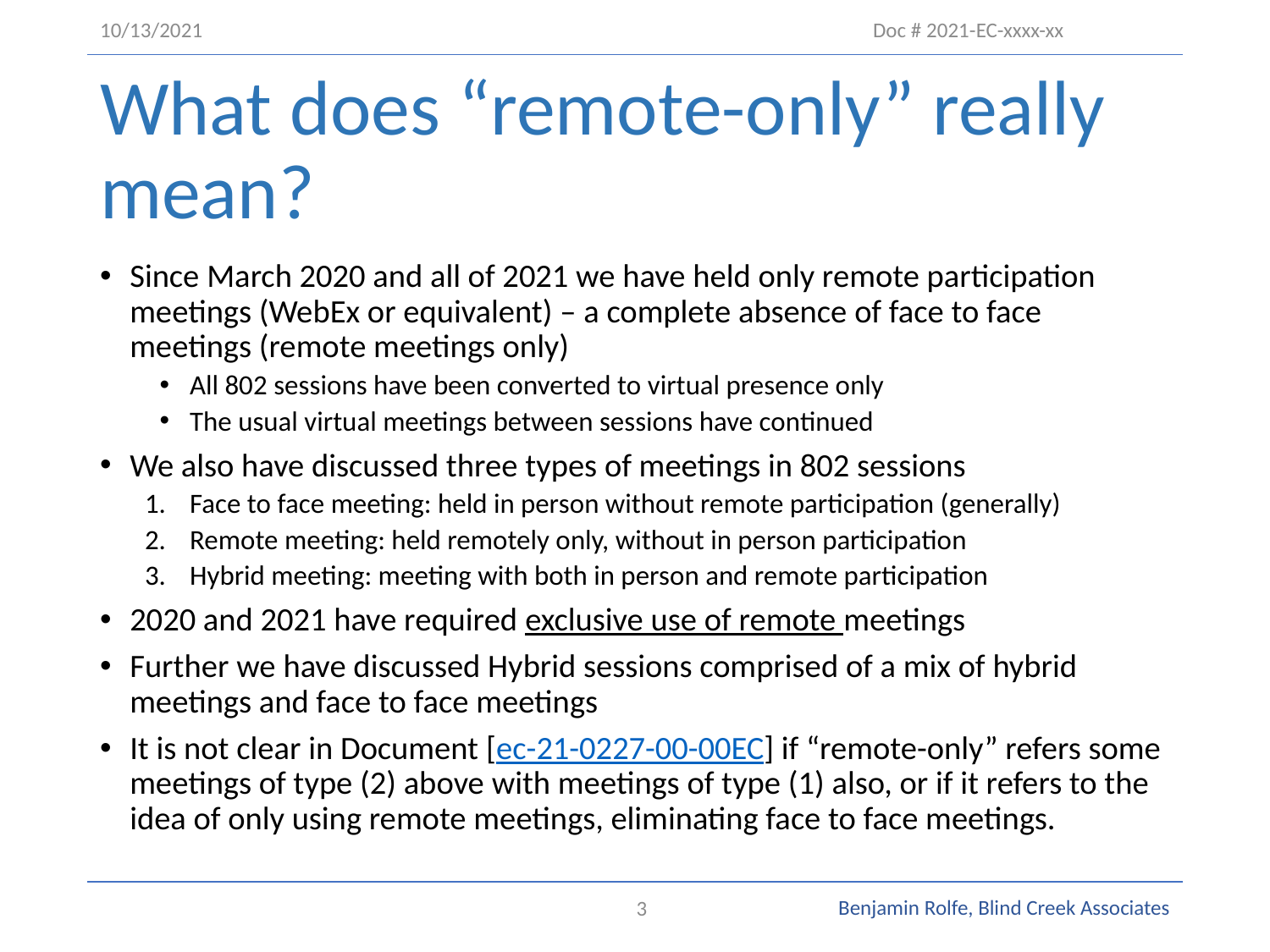

10/13/2021
Doc # 2021-EC-xxxx-xx
# What does “remote-only” really mean?
Since March 2020 and all of 2021 we have held only remote participation meetings (WebEx or equivalent) – a complete absence of face to face meetings (remote meetings only)
All 802 sessions have been converted to virtual presence only
The usual virtual meetings between sessions have continued
We also have discussed three types of meetings in 802 sessions
Face to face meeting: held in person without remote participation (generally)
Remote meeting: held remotely only, without in person participation
Hybrid meeting: meeting with both in person and remote participation
2020 and 2021 have required exclusive use of remote meetings
Further we have discussed Hybrid sessions comprised of a mix of hybrid meetings and face to face meetings
It is not clear in Document [ec-21-0227-00-00EC] if “remote-only” refers some meetings of type (2) above with meetings of type (1) also, or if it refers to the idea of only using remote meetings, eliminating face to face meetings.

3